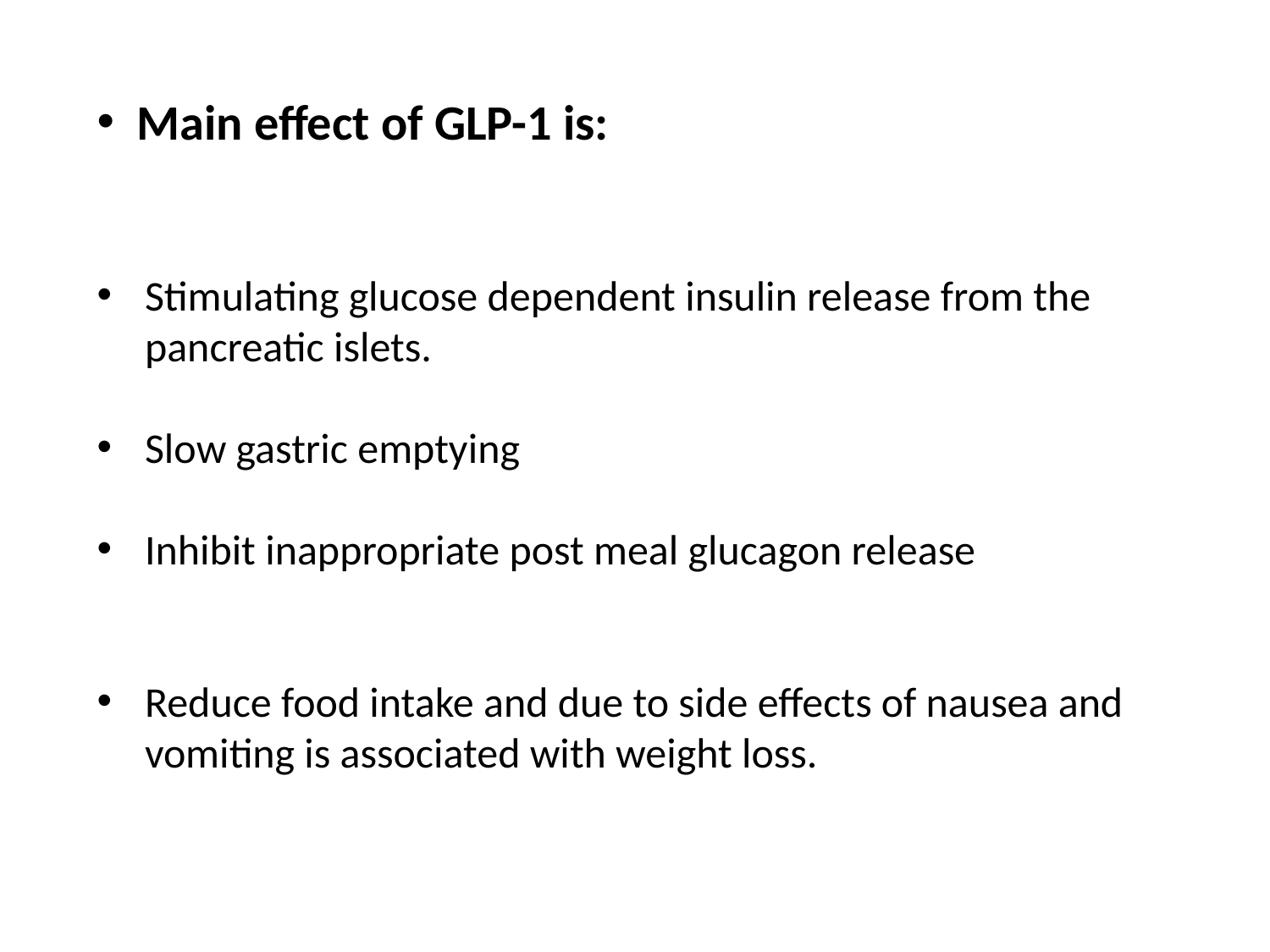

Main effect of GLP-1 is:

Stimulating glucose dependent insulin release from the pancreatic islets.

Slow gastric emptying

Inhibit inappropriate post meal glucagon release

Reduce food intake and due to side effects of nausea and vomiting is associated with weight loss.